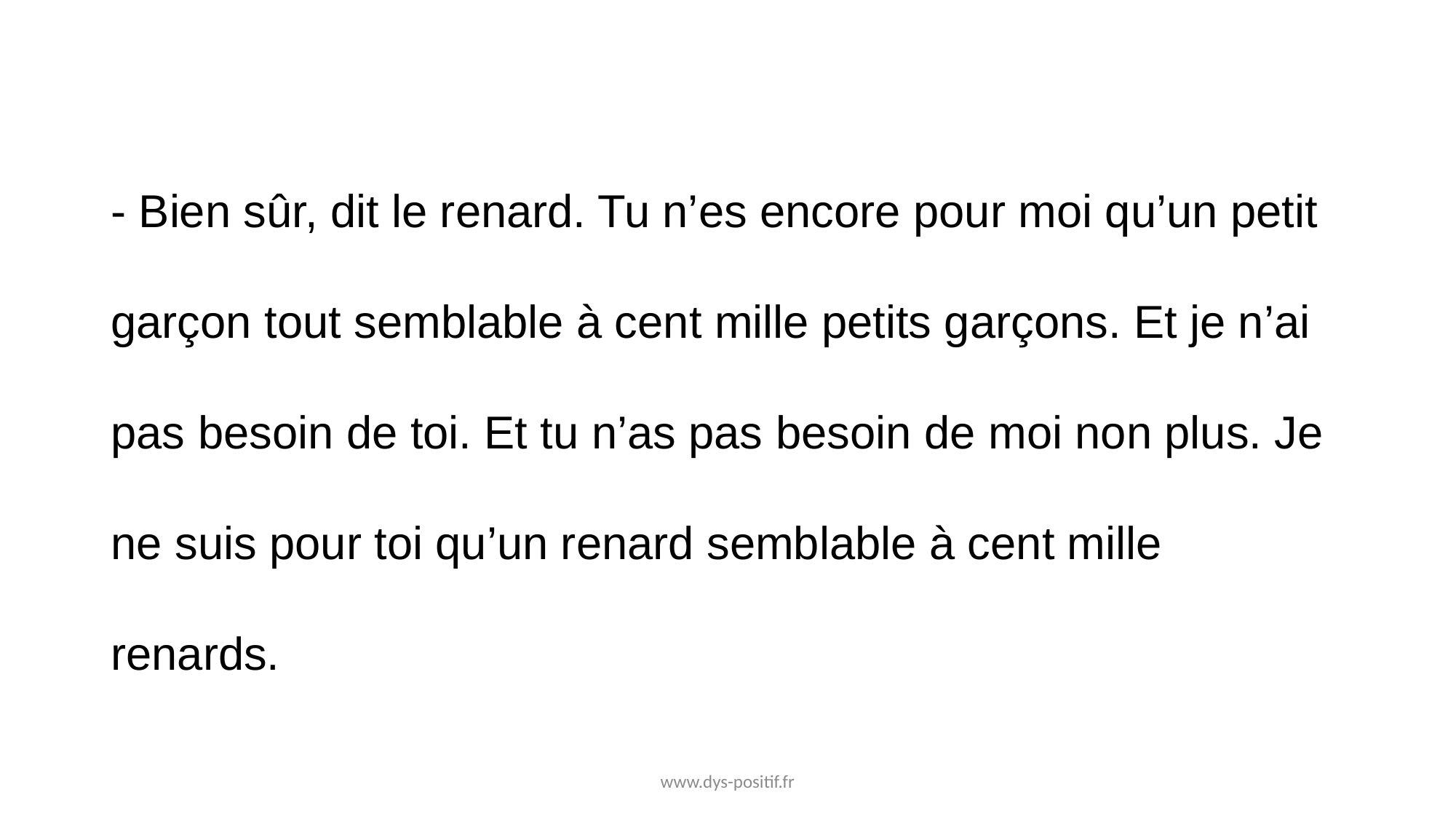

- Bien sûr, dit le renard. Tu n’es encore pour moi qu’un petit garçon tout semblable à cent mille petits garçons. Et je n’ai pas besoin de toi. Et tu n’as pas besoin de moi non plus. Je ne suis pour toi qu’un renard semblable à cent mille renards.
www.dys-positif.fr